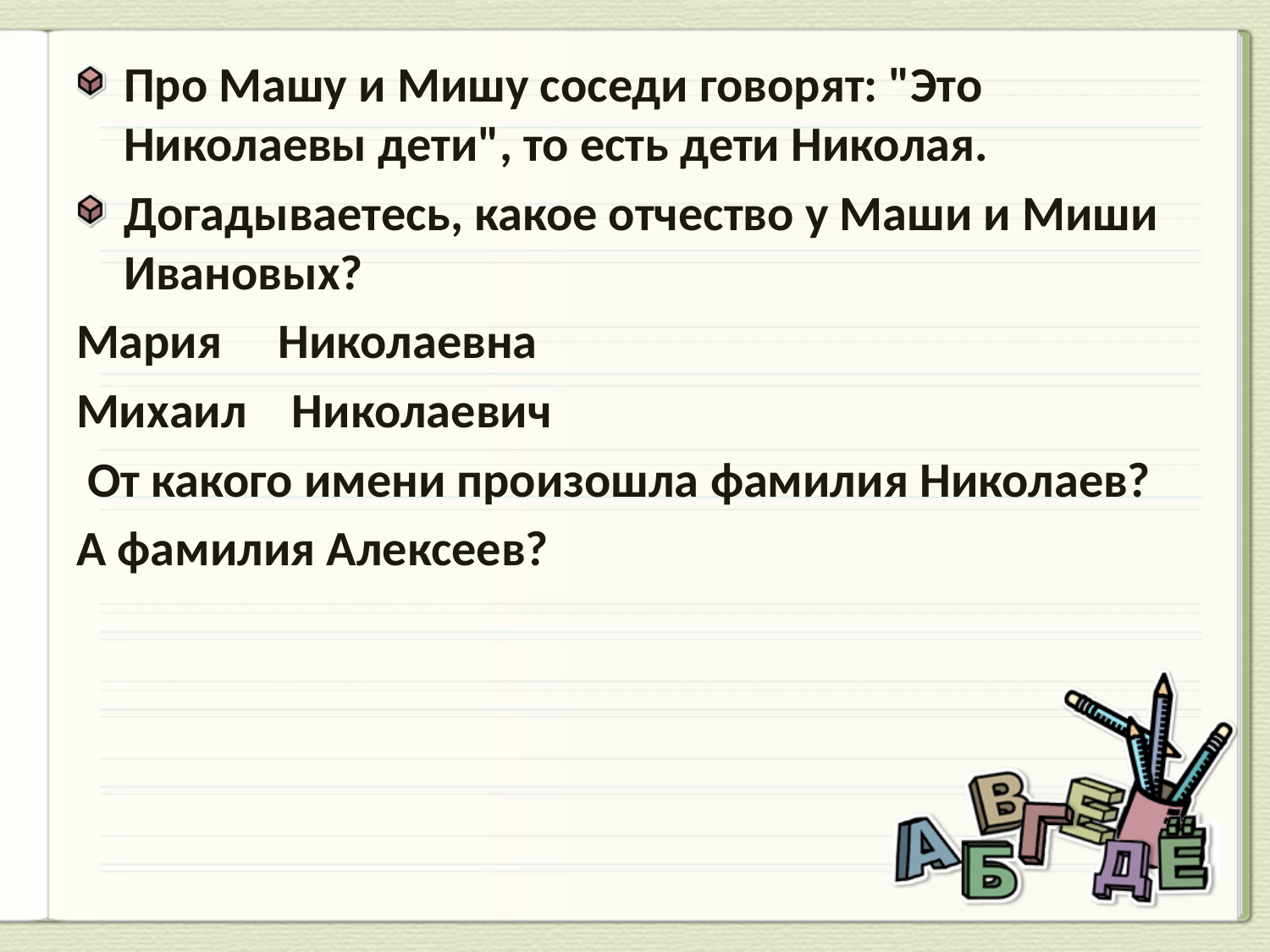

Про Машу и Мишу соседи говорят: "Это Николаевы дети", то есть дети Николая.
Догадываетесь, какое отчество у Маши и Миши Ивановых?
Мария     Николаевна
Михаил    Николаевич
 От какого имени произошла фамилия Николаев?
А фамилия Алексеев?